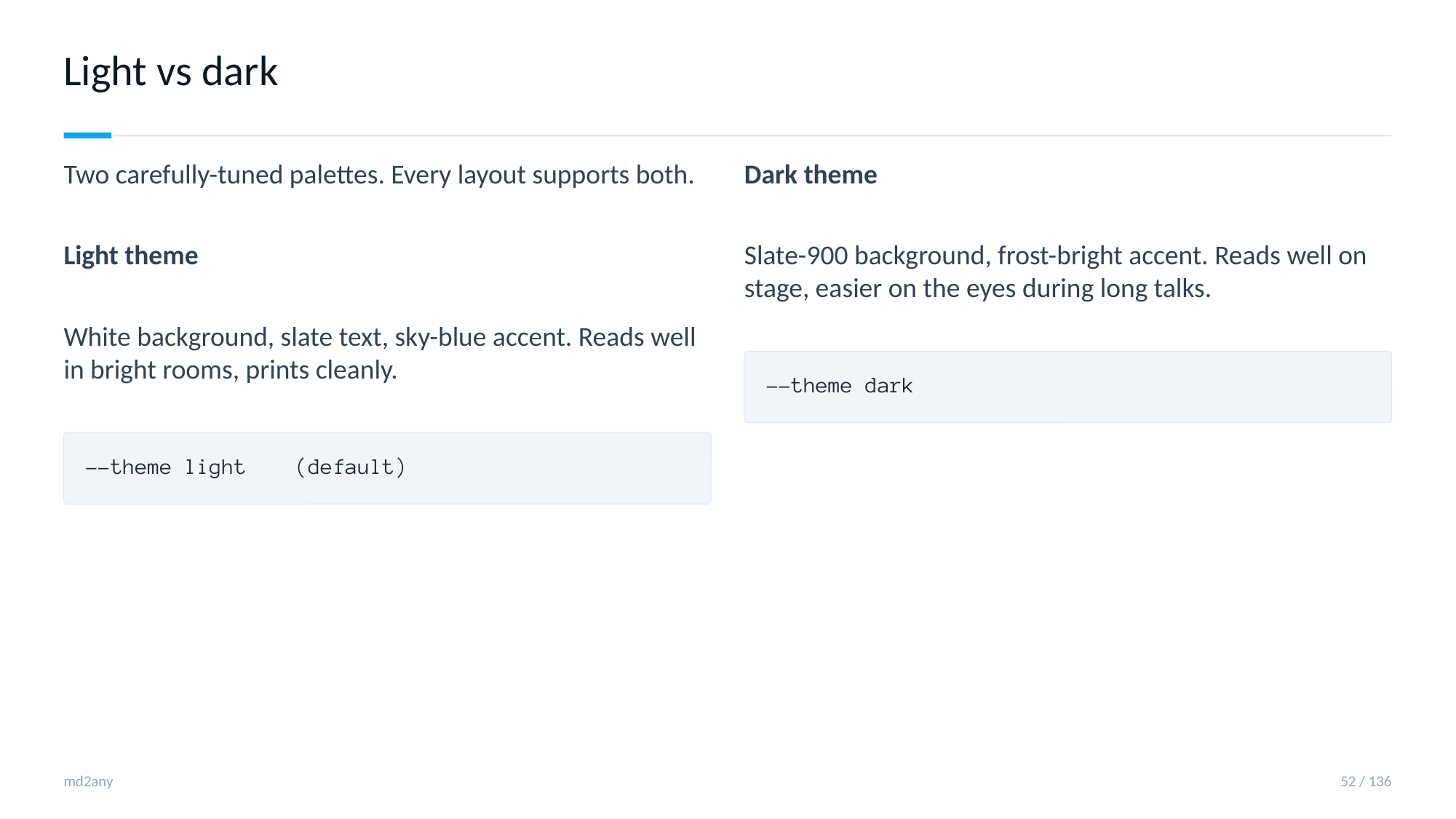

Light vs dark

Two carefully-tuned palettes. Every layout supports both.
Dark theme
Light theme
Slate-900 background, frost-bright accent. Reads well on stage, easier on the eyes during long talks.
White background, slate text, sky-blue accent. Reads well in bright rooms, prints cleanly.
--theme dark
--theme light    (default)
md2any
52 / 136